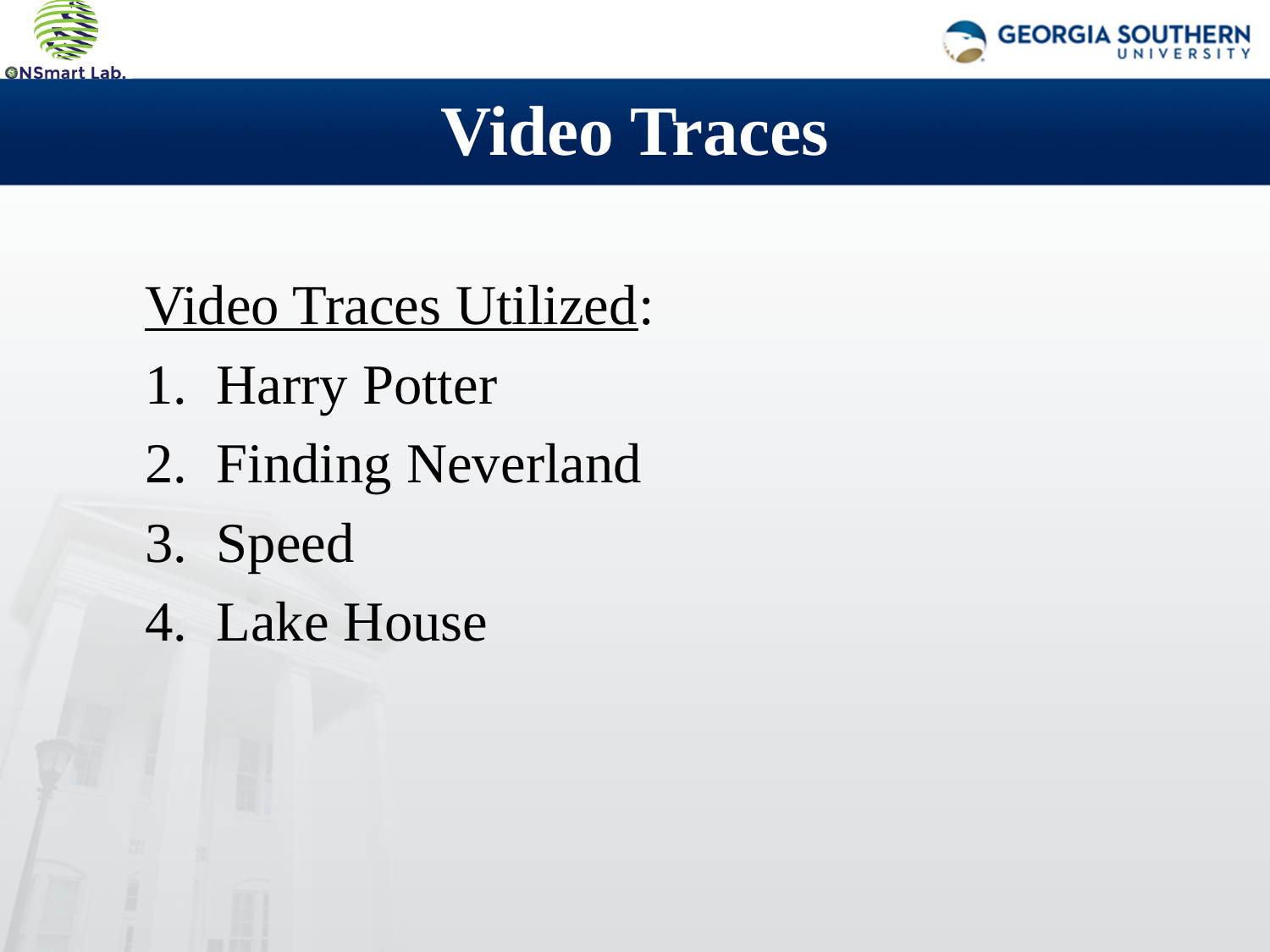

# Video Traces
Video Traces Utilized:
Harry Potter
Finding Neverland
Speed
Lake House